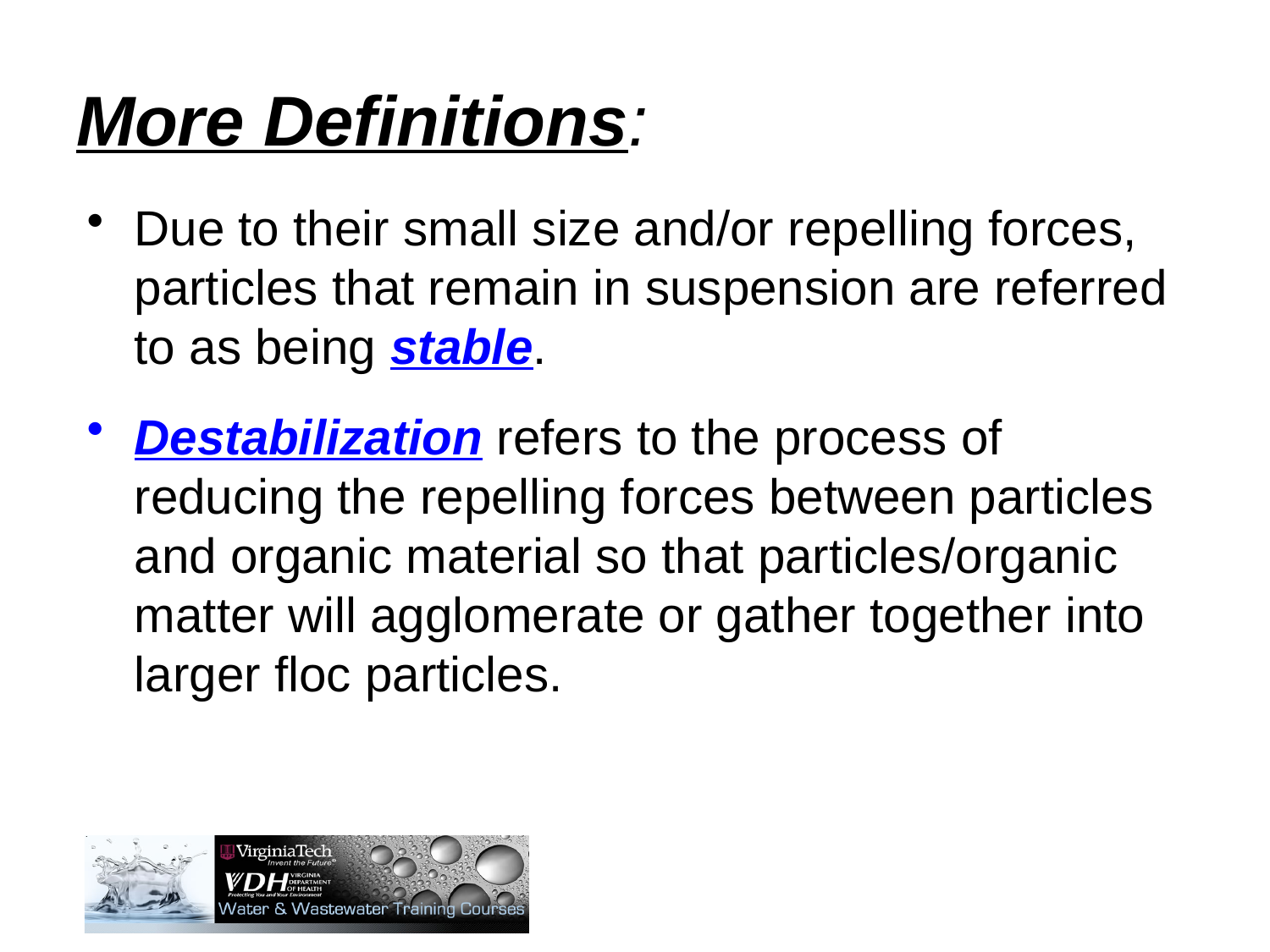

# More Definitions:
Due to their small size and/or repelling forces, particles that remain in suspension are referred to as being stable.
Destabilization refers to the process of reducing the repelling forces between particles and organic material so that particles/organic matter will agglomerate or gather together into larger floc particles.